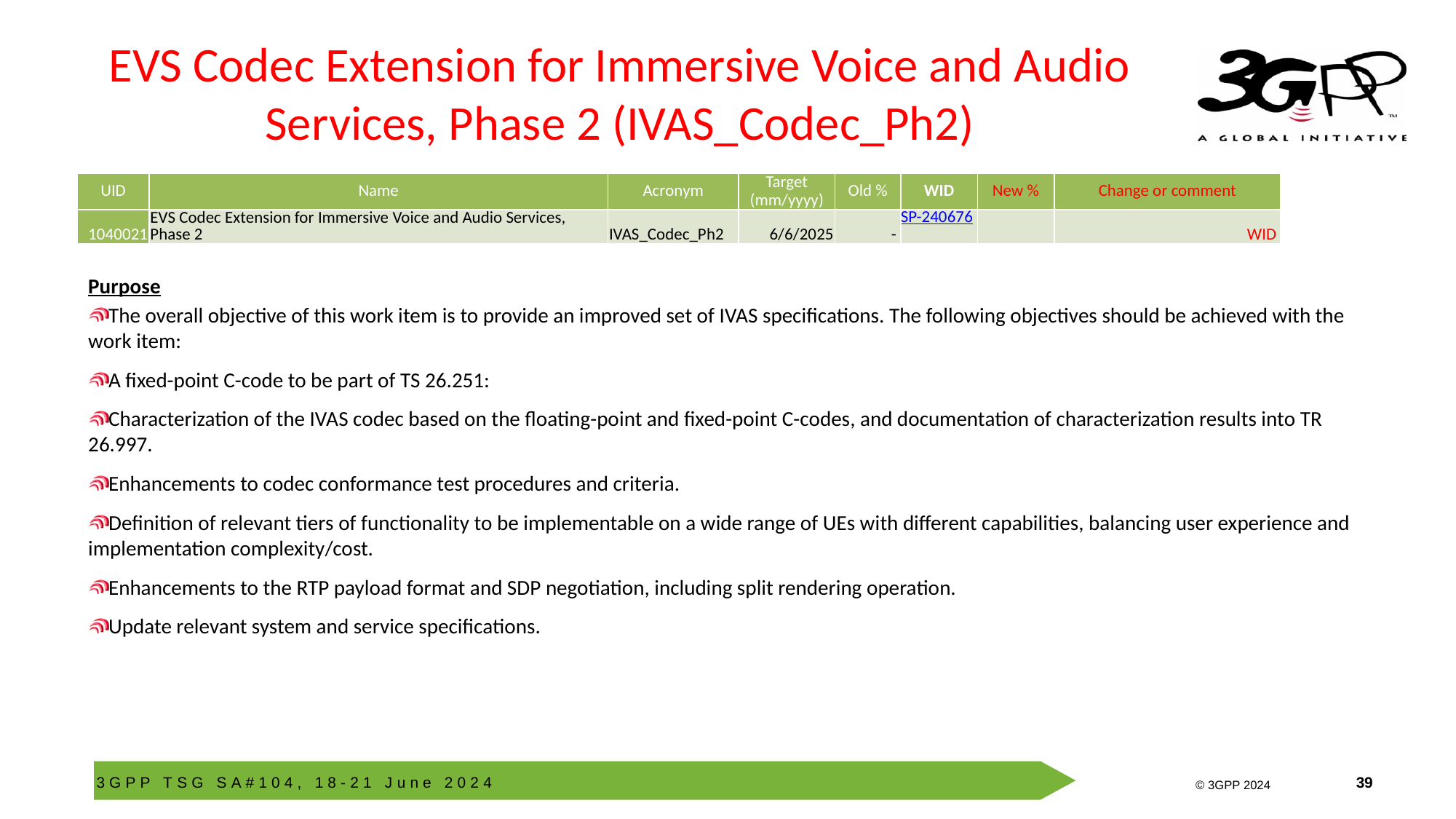

# EVS Codec Extension for Immersive Voice and Audio Services, Phase 2 (IVAS_Codec_Ph2)
| UID | Name | Acronym | Target (mm/yyyy) | Old % | WID | New % | Change or comment |
| --- | --- | --- | --- | --- | --- | --- | --- |
| 1040021 | EVS Codec Extension for Immersive Voice and Audio Services, Phase 2 | IVAS\_Codec\_Ph2 | 6/6/2025 | - | SP-240676 |  | WID |
Purpose
The overall objective of this work item is to provide an improved set of IVAS specifications. The following objectives should be achieved with the work item:
A fixed-point C-code to be part of TS 26.251:
Characterization of the IVAS codec based on the floating-point and fixed-point C-codes, and documentation of characterization results into TR 26.997.
Enhancements to codec conformance test procedures and criteria.
Definition of relevant tiers of functionality to be implementable on a wide range of UEs with different capabilities, balancing user experience and implementation complexity/cost.
Enhancements to the RTP payload format and SDP negotiation, including split rendering operation.
Update relevant system and service specifications.